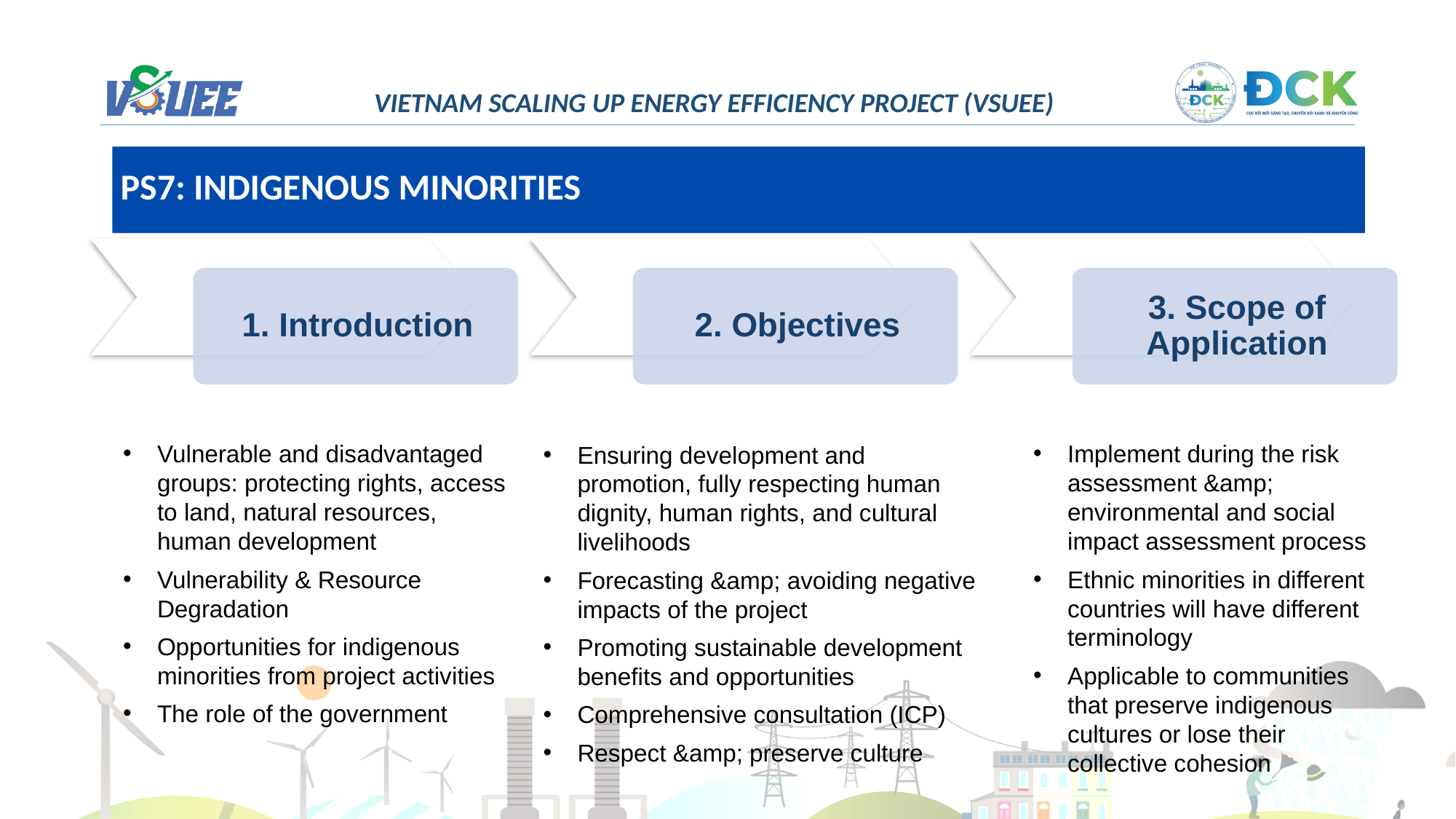

PS7: INDIGENOUS MINORITIES
1. Introduction
2. Objectives
3. Scope of Application
Vulnerable and disadvantaged groups: protecting rights, access to land, natural resources, human development
Vulnerability & Resource Degradation
Opportunities for indigenous minorities from project activities
The role of the government

Ensuring development and promotion, fully respecting human dignity, human rights, and cultural livelihoods
Forecasting &amp; avoiding negative impacts of the project
Promoting sustainable development benefits and opportunities
Comprehensive consultation (ICP)
Respect &amp; preserve culture
Implement during the risk assessment &amp; environmental and social impact assessment process
Ethnic minorities in different countries will have different terminology
Applicable to communities that preserve indigenous cultures or lose their collective cohesion